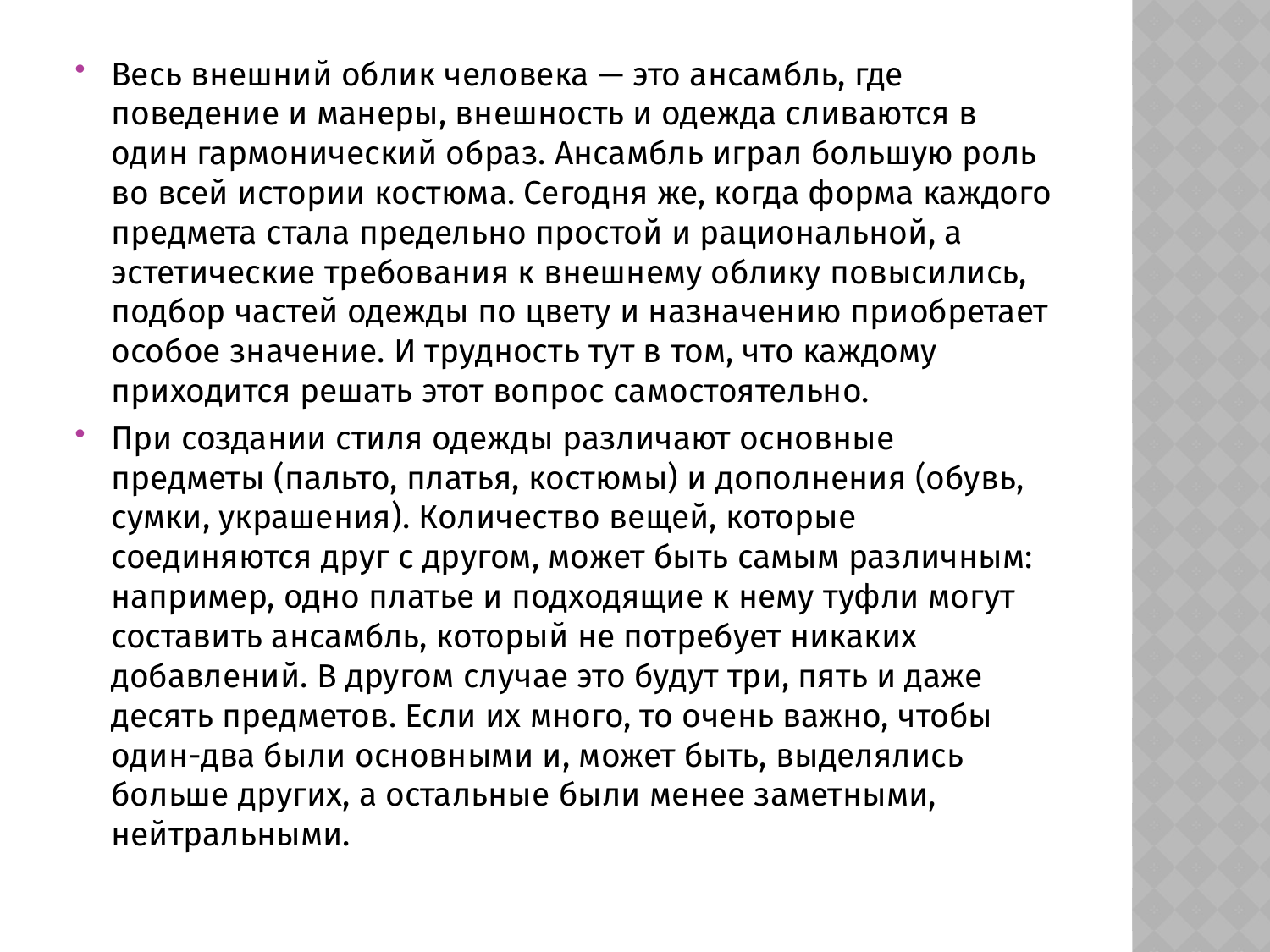

Весь внешний облик человека — это ансамбль, где поведение и манеры, внешность и одежда сливаются в один гармонический образ. Ансамбль играл большую роль во всей истории костюма. Сегодня же, когда форма каждого предмета стала предельно простой и рациональной, а эстетические требования к внешнему облику повысились, подбор частей одежды по цвету и назначению приобретает особое значение. И трудность тут в том, что каждому приходится решать этот вопрос самостоятельно.
При создании стиля одежды различают основные предметы (пальто, платья, костюмы) и дополнения (обувь, сумки, украшения). Количество вещей, которые соединяются друг с другом, может быть самым различным: например, одно платье и подходящие к нему туфли могут составить ансамбль, который не потребует никаких добавлений. В другом случае это будут три, пять и даже десять предметов. Если их много, то очень важно, чтобы один-два были основными и, может быть, выделялись больше других, а остальные были менее заметными, нейтральными.